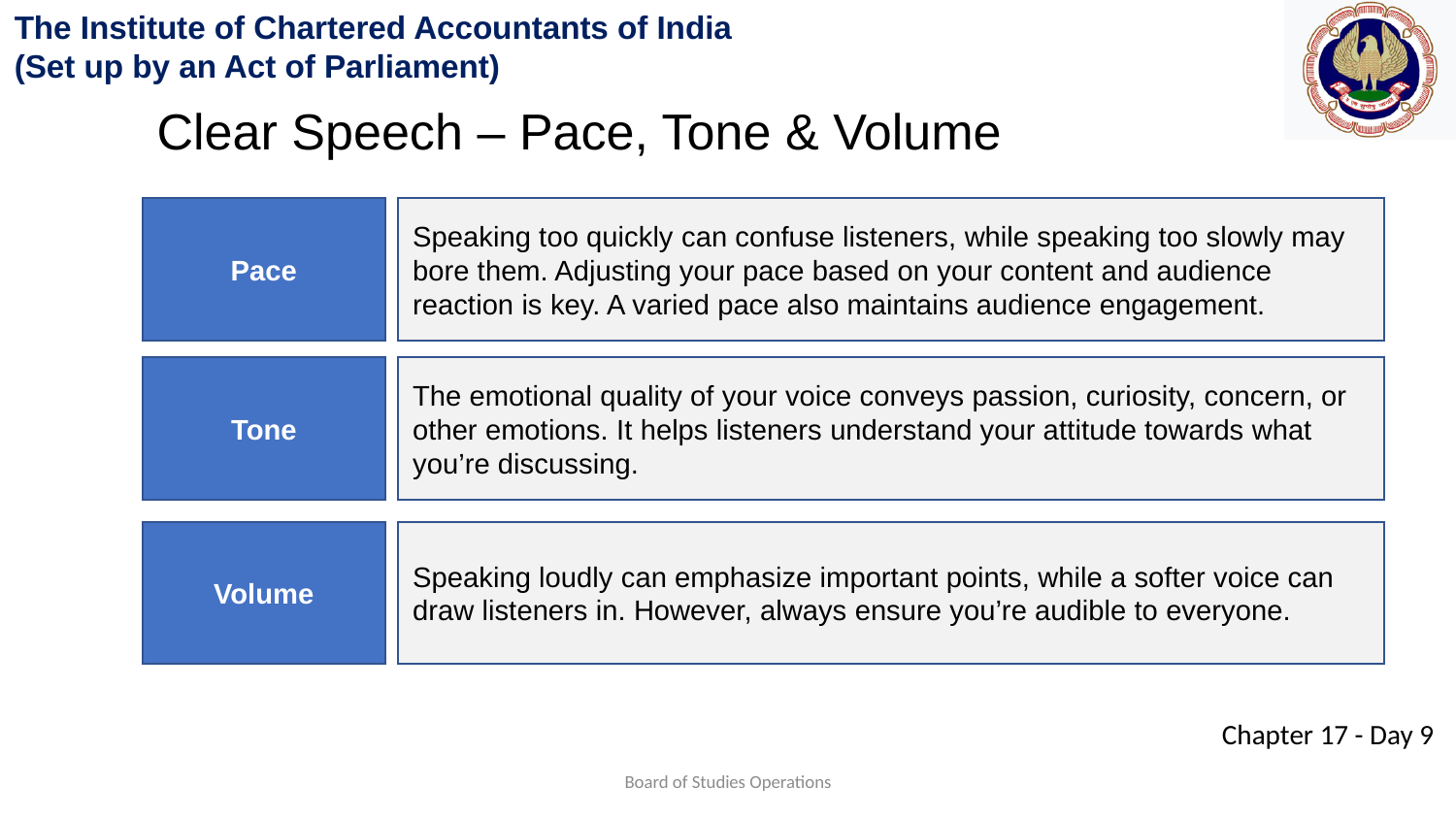

Clear Speech – Pace, Tone & Volume
Pace
Speaking too quickly can confuse listeners, while speaking too slowly may bore them. Adjusting your pace based on your content and audience reaction is key. A varied pace also maintains audience engagement.
Tone
The emotional quality of your voice conveys passion, curiosity, concern, or other emotions. It helps listeners understand your attitude towards what you’re discussing.
Volume
Speaking loudly can emphasize important points, while a softer voice can draw listeners in. However, always ensure you’re audible to everyone.
Board of Studies Operations